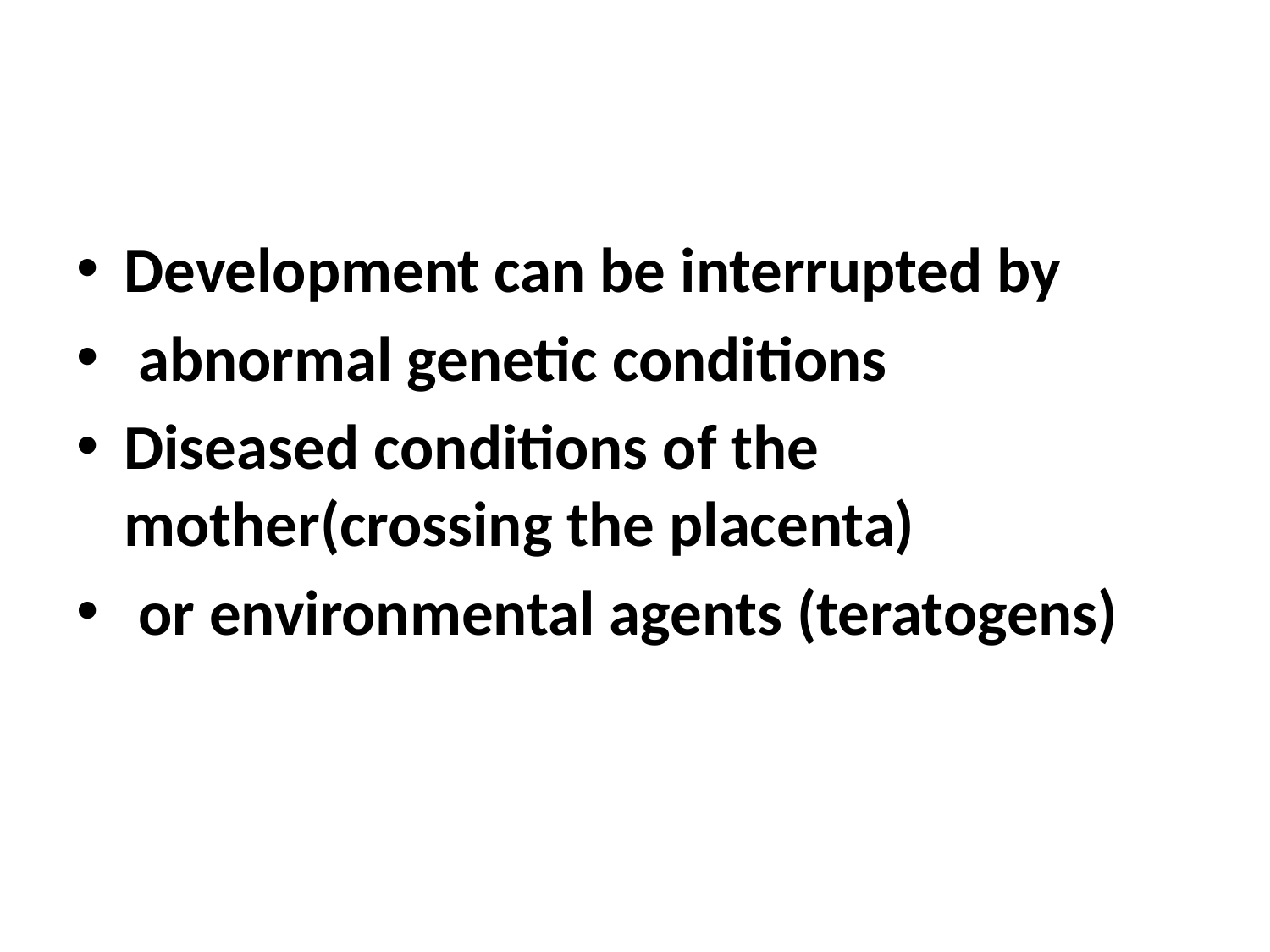

Development can be interrupted by
 abnormal genetic conditions
Diseased conditions of the mother(crossing the placenta)
 or environmental agents (teratogens)